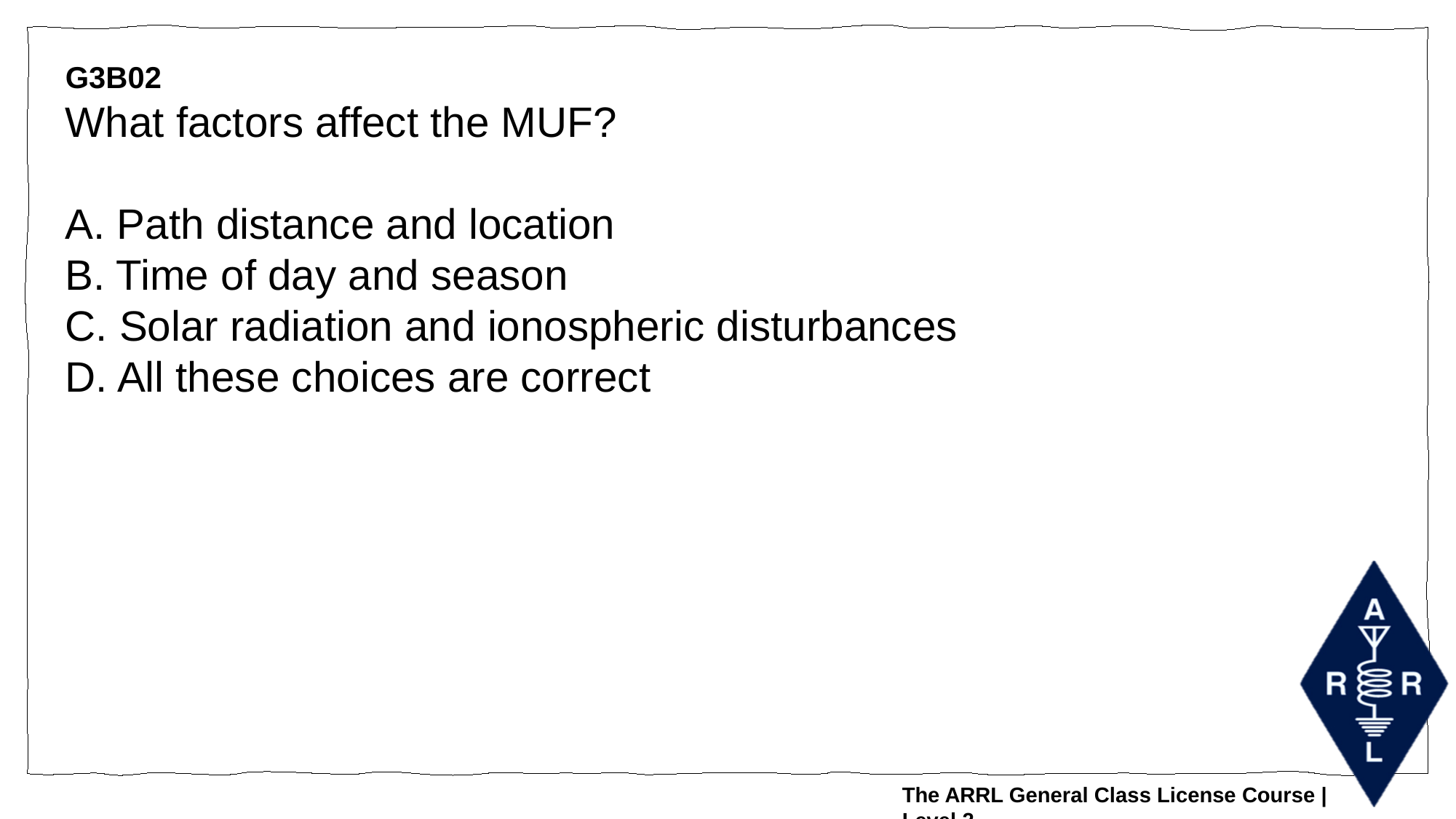

G3B02
What factors affect the MUF?

A. Path distance and location
B. Time of day and season
C. Solar radiation and ionospheric disturbances
D. All these choices are correct